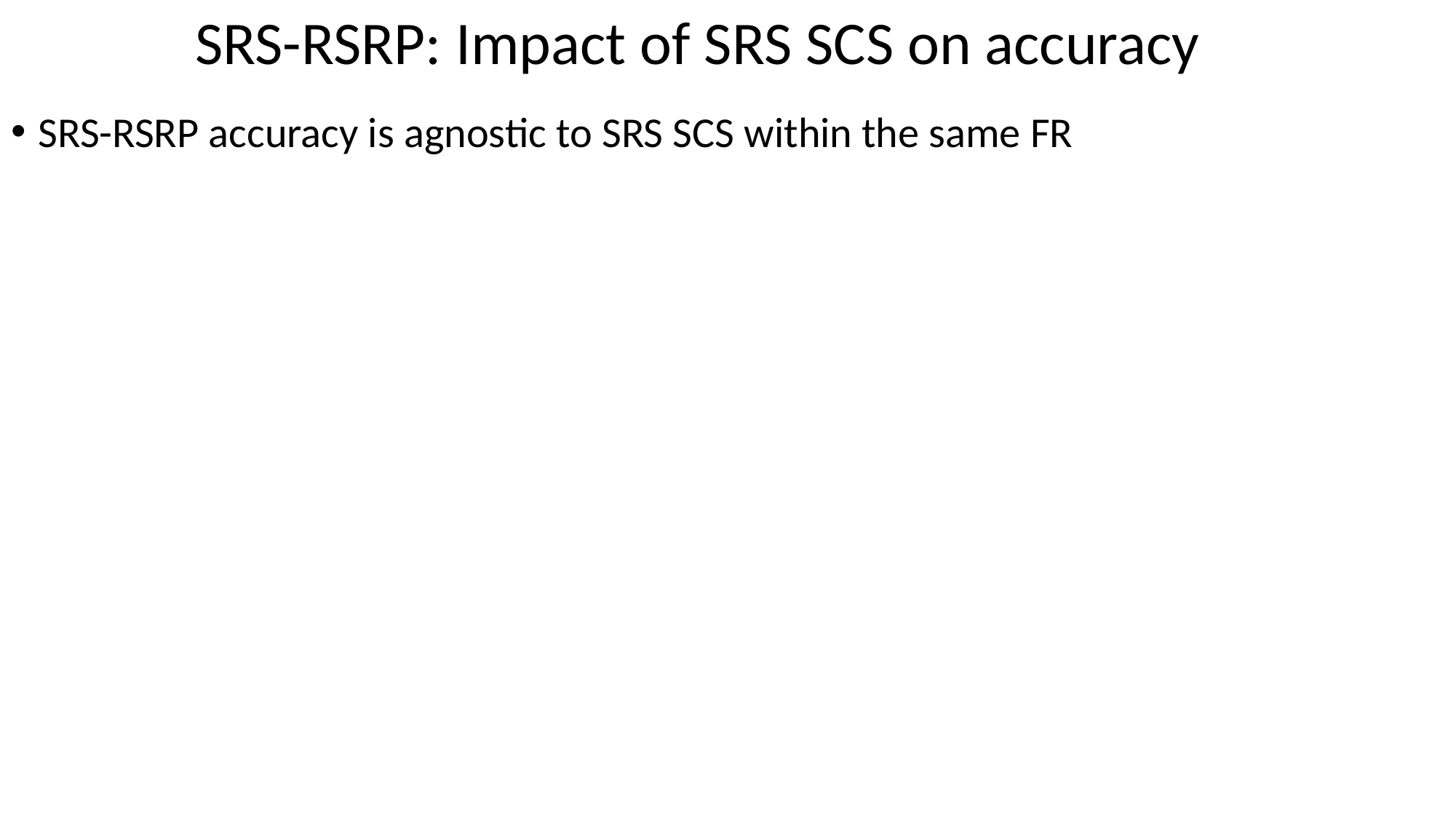

# SRS-RSRP: Impact of SRS SCS on accuracy
SRS-RSRP accuracy is agnostic to SRS SCS within the same FR